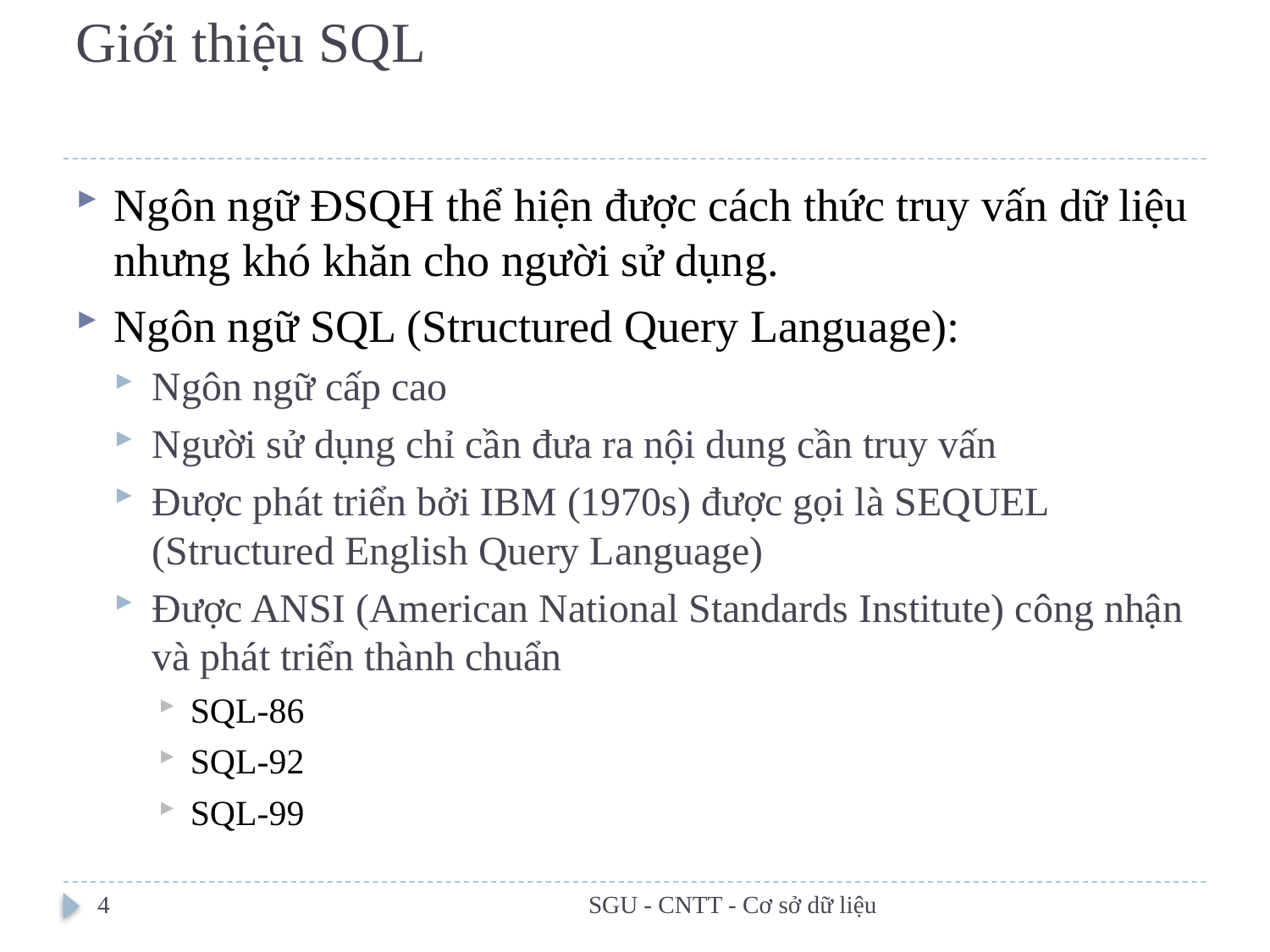

# Giới thiệu SQL
Ngôn ngữ ĐSQH thể hiện được cách thức truy vấn dữ liệu nhưng khó khăn cho người sử dụng.
Ngôn ngữ SQL (Structured Query Language):
Ngôn ngữ cấp cao
Người sử dụng chỉ cần đưa ra nội dung cần truy vấn
Được phát triển bởi IBM (1970s) được gọi là SEQUEL (Structured English Query Language)
Được ANSI (American National Standards Institute) công nhận và phát triển thành chuẩn
SQL-86
SQL-92
SQL-99
4
SGU - CNTT - Cơ sở dữ liệu